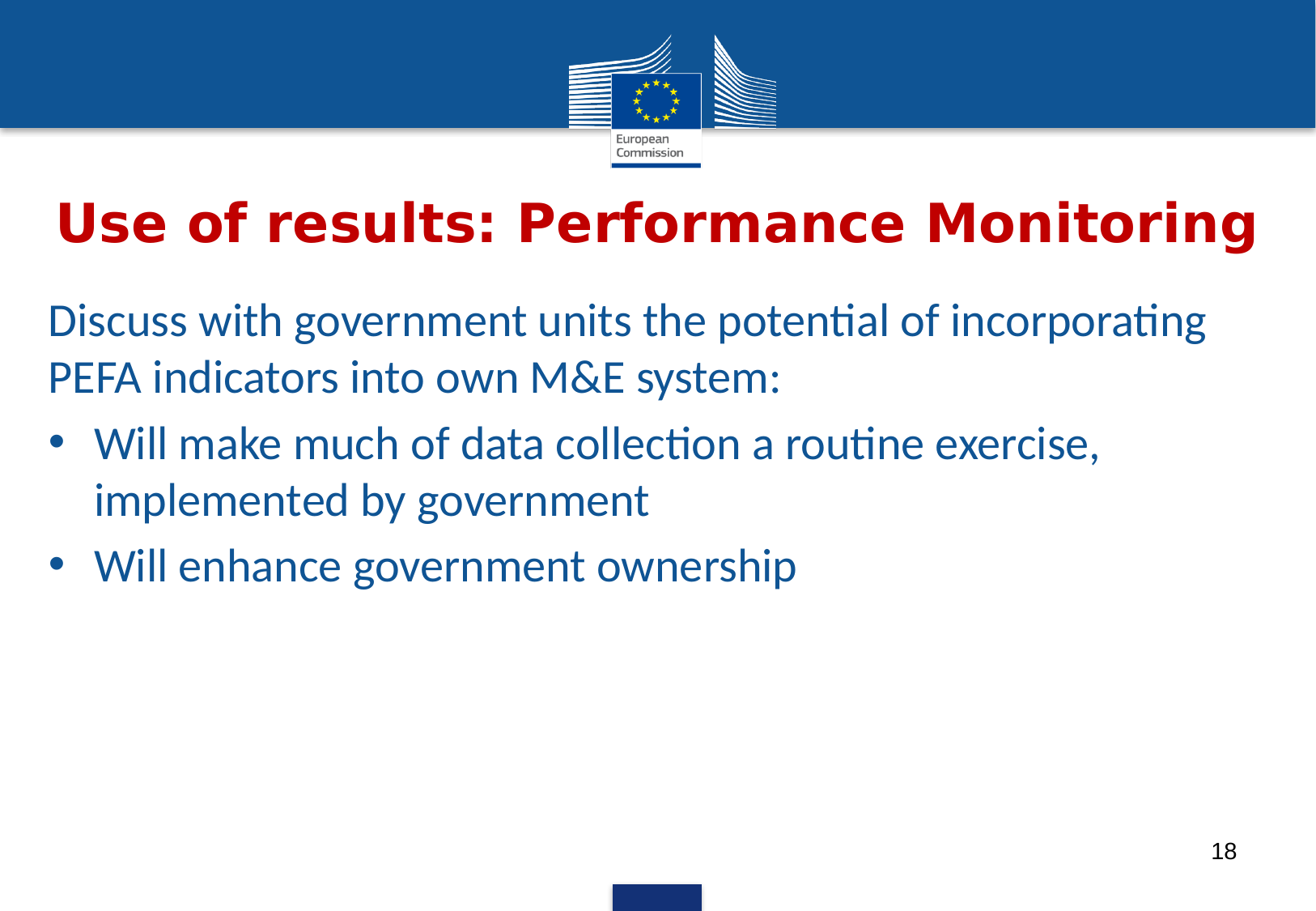

# Use of results: Performance Monitoring
Discuss with government units the potential of incorporating PEFA indicators into own M&E system:
Will make much of data collection a routine exercise, implemented by government
Will enhance government ownership

18